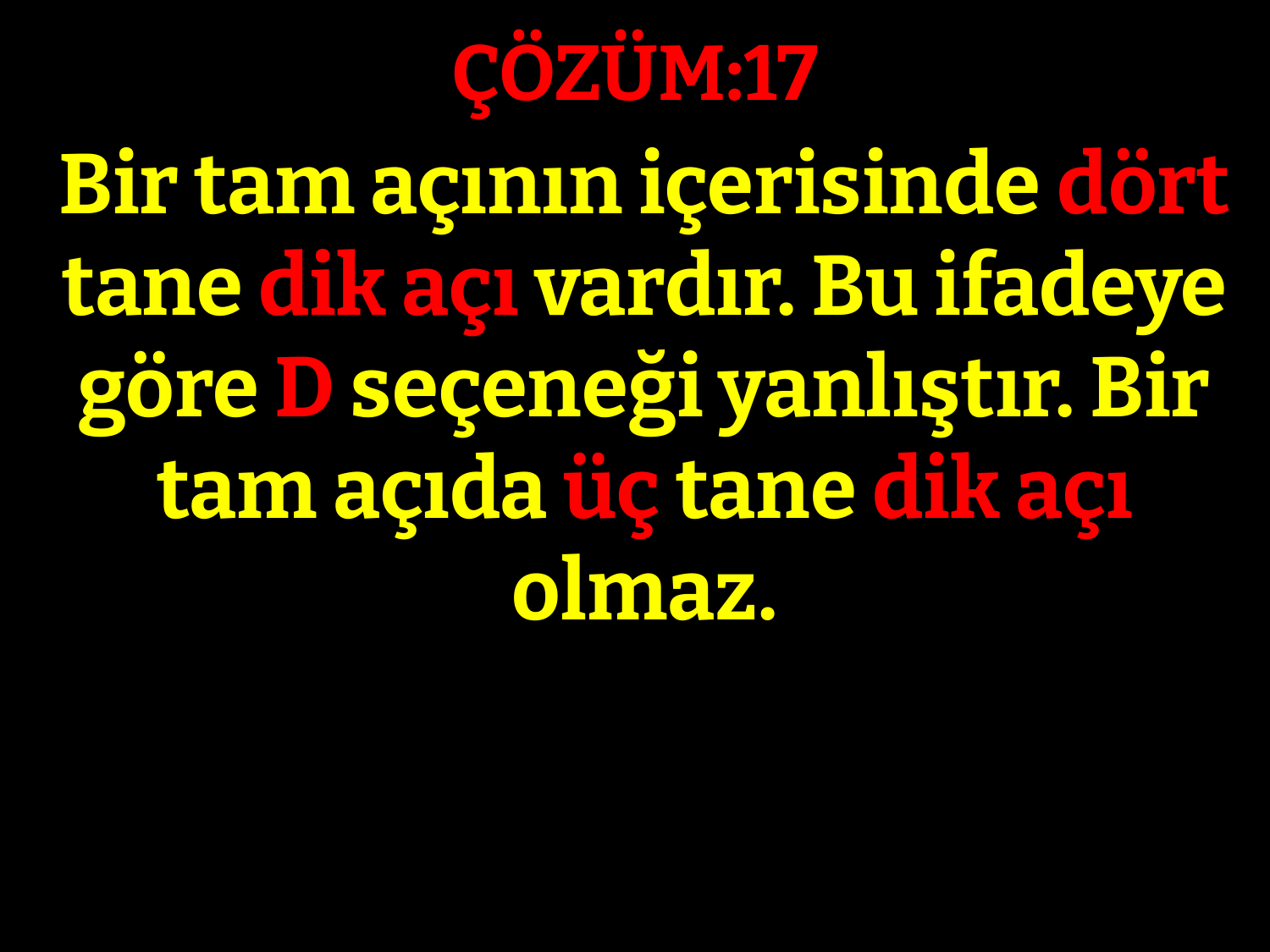

ÇÖZÜM:17
Bir tam açının içerisinde dört tane dik açı vardır. Bu ifadeye göre D seçeneği yanlıştır. Bir tam açıda üç tane dik açı olmaz.
#